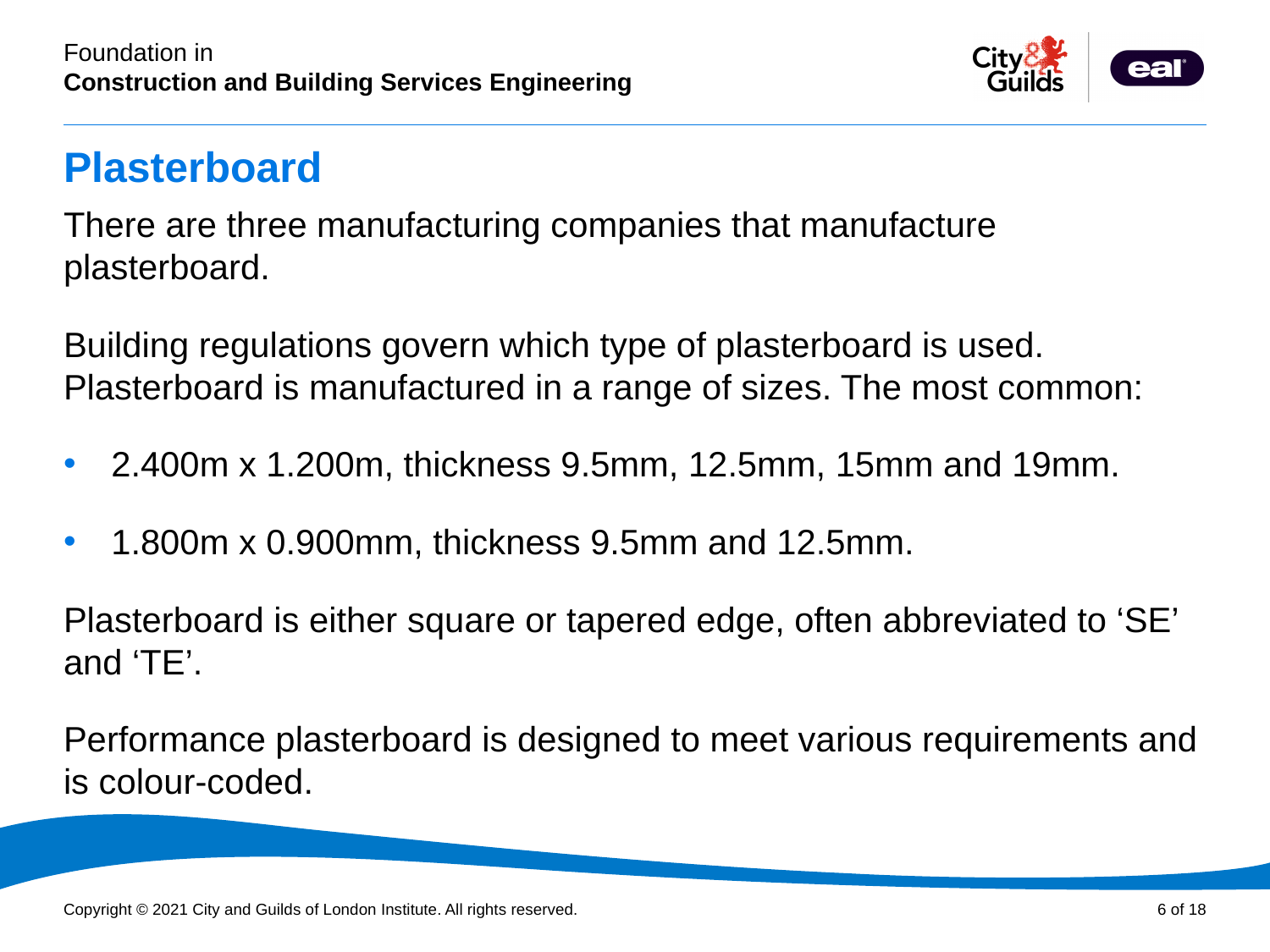

# Plasterboard
There are three manufacturing companies that manufacture plasterboard.
Building regulations govern which type of plasterboard is used. Plasterboard is manufactured in a range of sizes. The most common:
2.400m x 1.200m, thickness 9.5mm, 12.5mm, 15mm and 19mm.
1.800m x 0.900mm, thickness 9.5mm and 12.5mm.
Plasterboard is either square or tapered edge, often abbreviated to ‘SE’ and ‘TE’.
Performance plasterboard is designed to meet various requirements and is colour-coded.